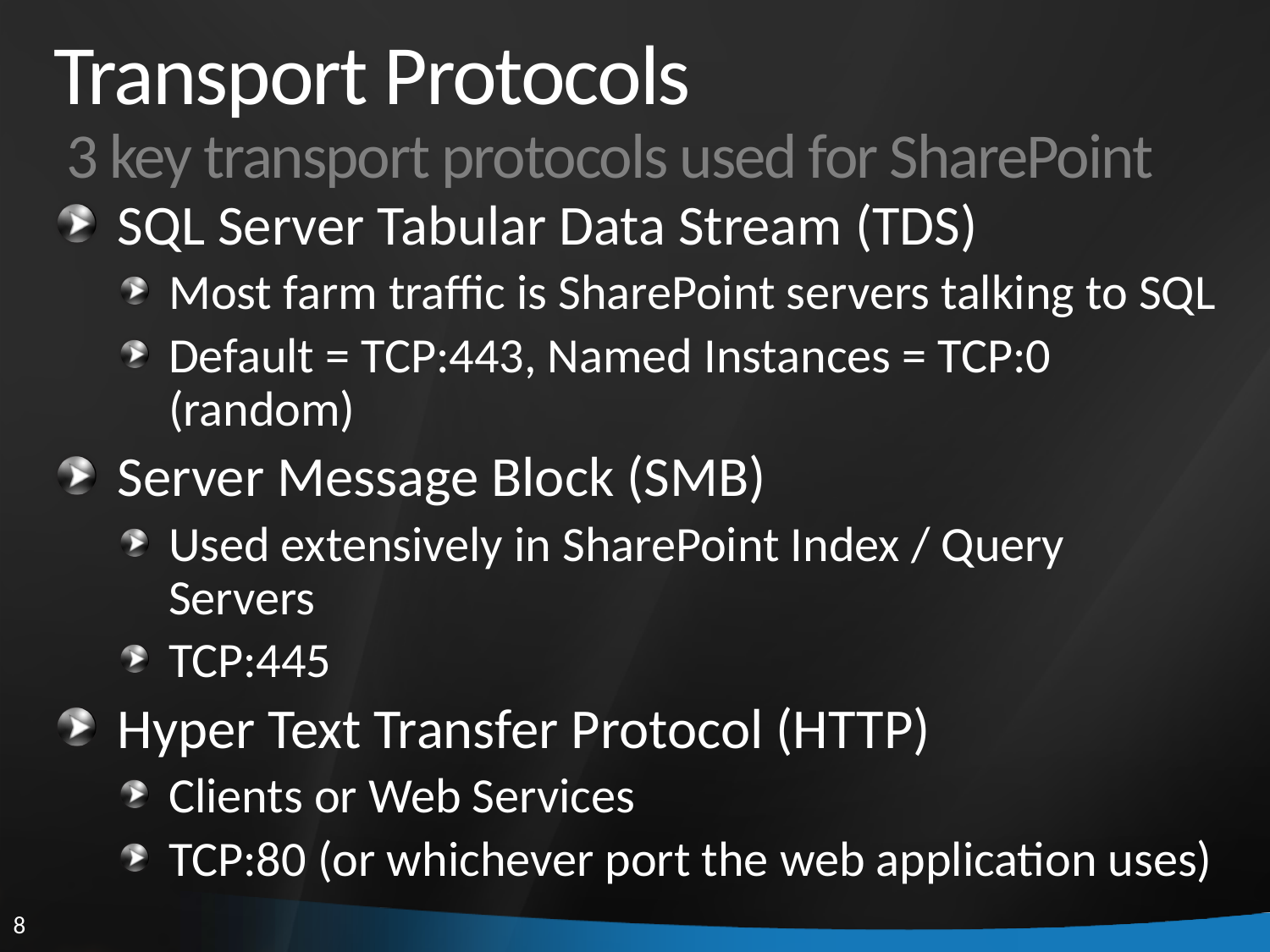

# Transport Protocols 3 key transport protocols used for SharePoint
SQL Server Tabular Data Stream (TDS)
Most farm traffic is SharePoint servers talking to SQL
Default = TCP:443, Named Instances = TCP:0 (random)
Server Message Block (SMB)
Used extensively in SharePoint Index / Query Servers
TCP:445
Hyper Text Transfer Protocol (HTTP)
Clients or Web Services
TCP:80 (or whichever port the web application uses)